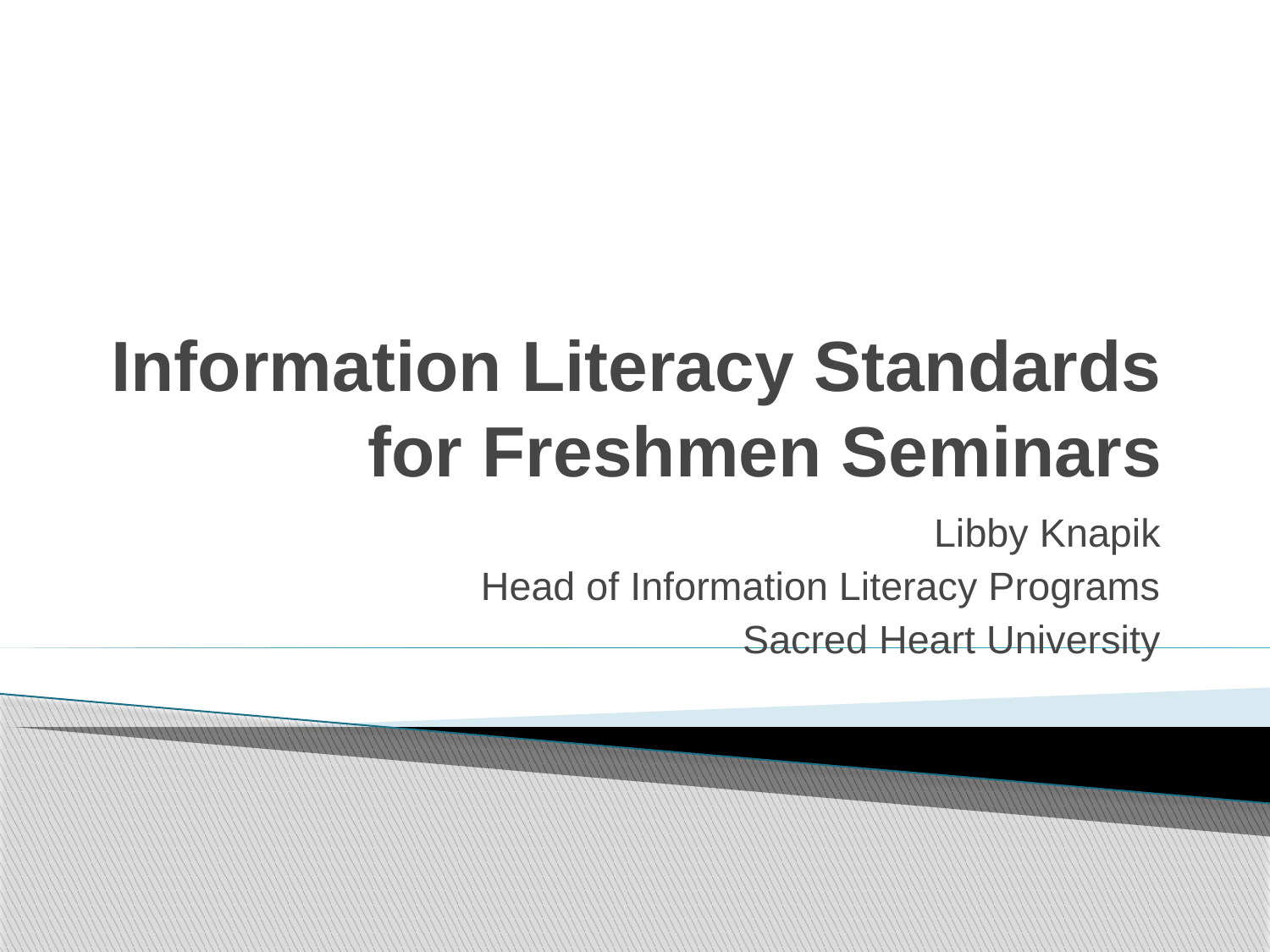

# Information Literacy Standards for Freshmen Seminars
Libby Knapik
Head of Information Literacy Programs
 Sacred Heart University